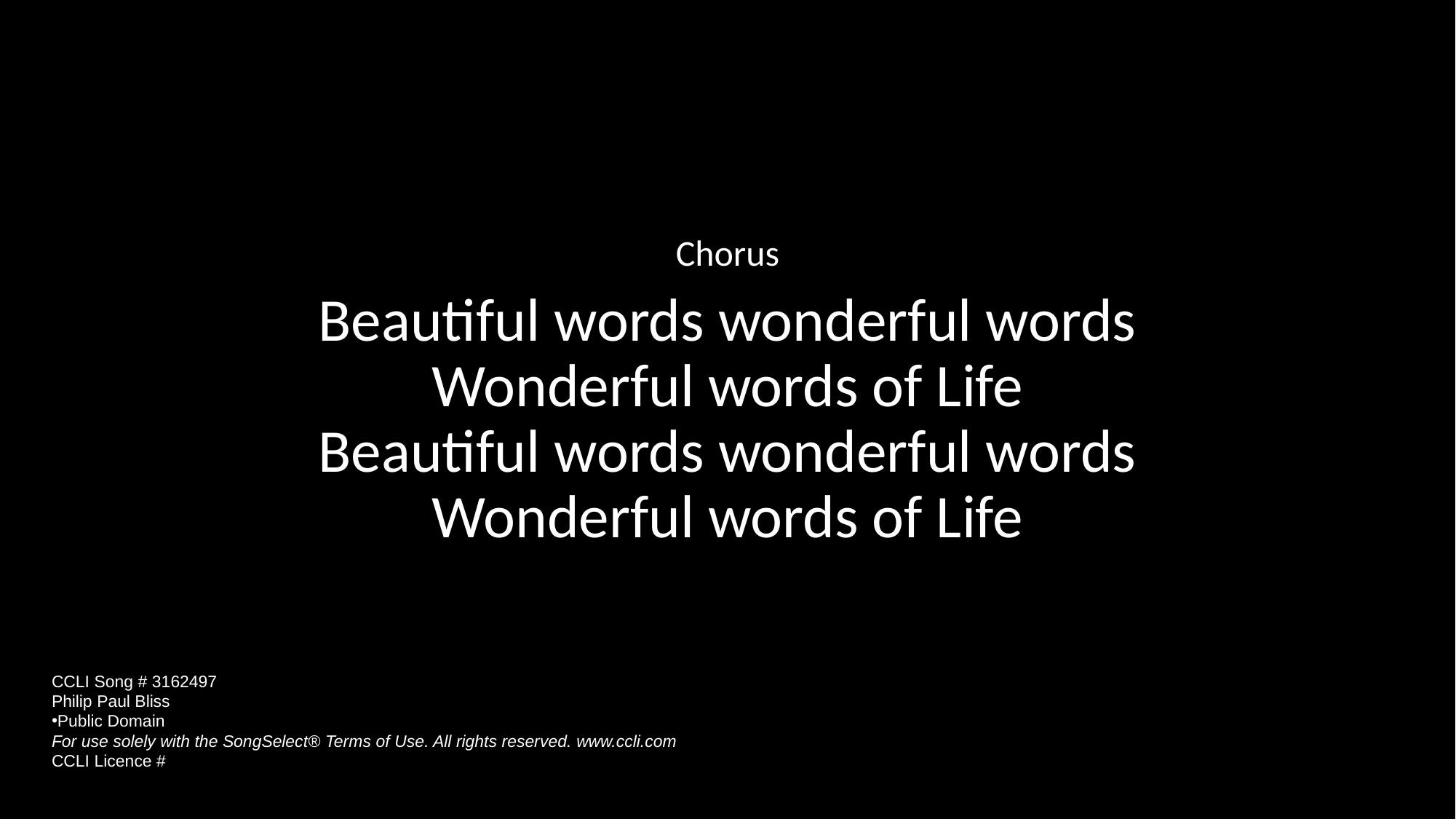

Chorus
Beautiful words wonderful words
Wonderful words of Life
Beautiful words wonderful words
Wonderful words of Life
CCLI Song # 3162497
Philip Paul Bliss
Public Domain
For use solely with the SongSelect® Terms of Use. All rights reserved. www.ccli.com
CCLI Licence #